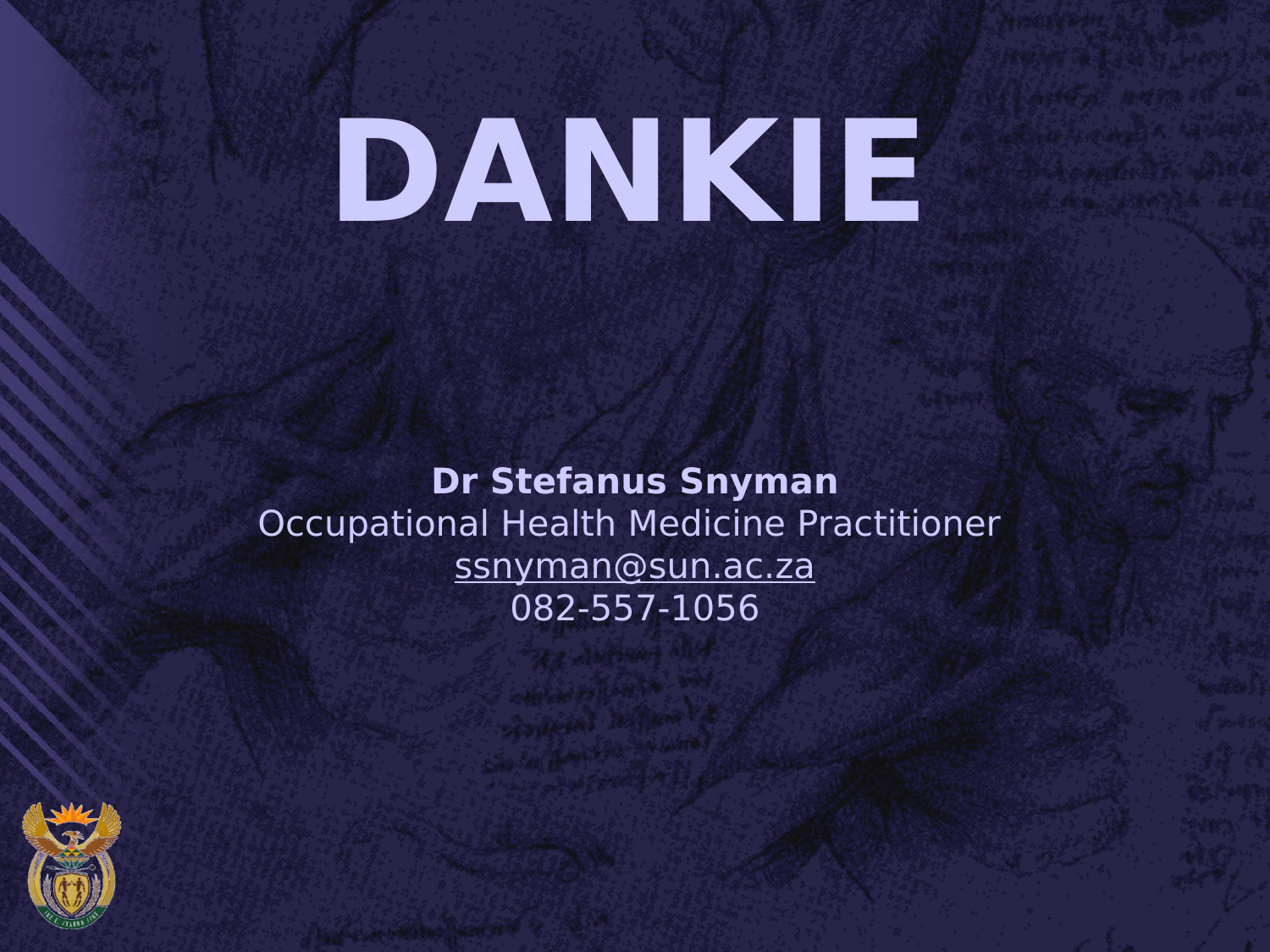

DANKIE
Dr Stefanus Snyman
Occupational Health Medicine Practitioner
ssnyman@sun.ac.za
082-557-1056